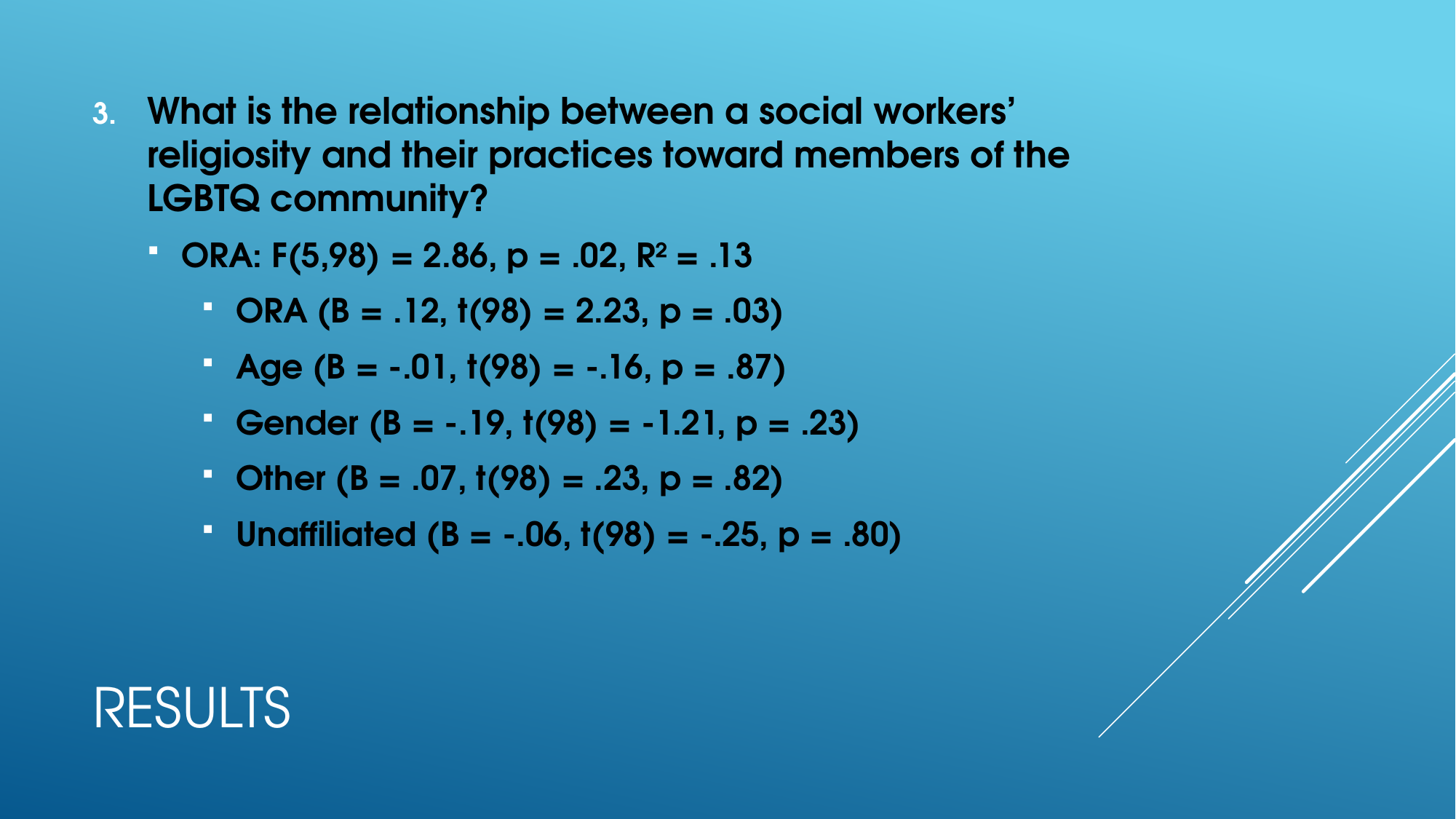

What is the relationship between a social workers’ religiosity and their practices toward members of the LGBTQ community?
ORA: F(5,98) = 2.86, p = .02, R² = .13
ORA (B = .12, t(98) = 2.23, p = .03)
Age (B = -.01, t(98) = -.16, p = .87)
Gender (B = -.19, t(98) = -1.21, p = .23)
Other (B = .07, t(98) = .23, p = .82)
Unaffiliated (B = -.06, t(98) = -.25, p = .80)

# Results